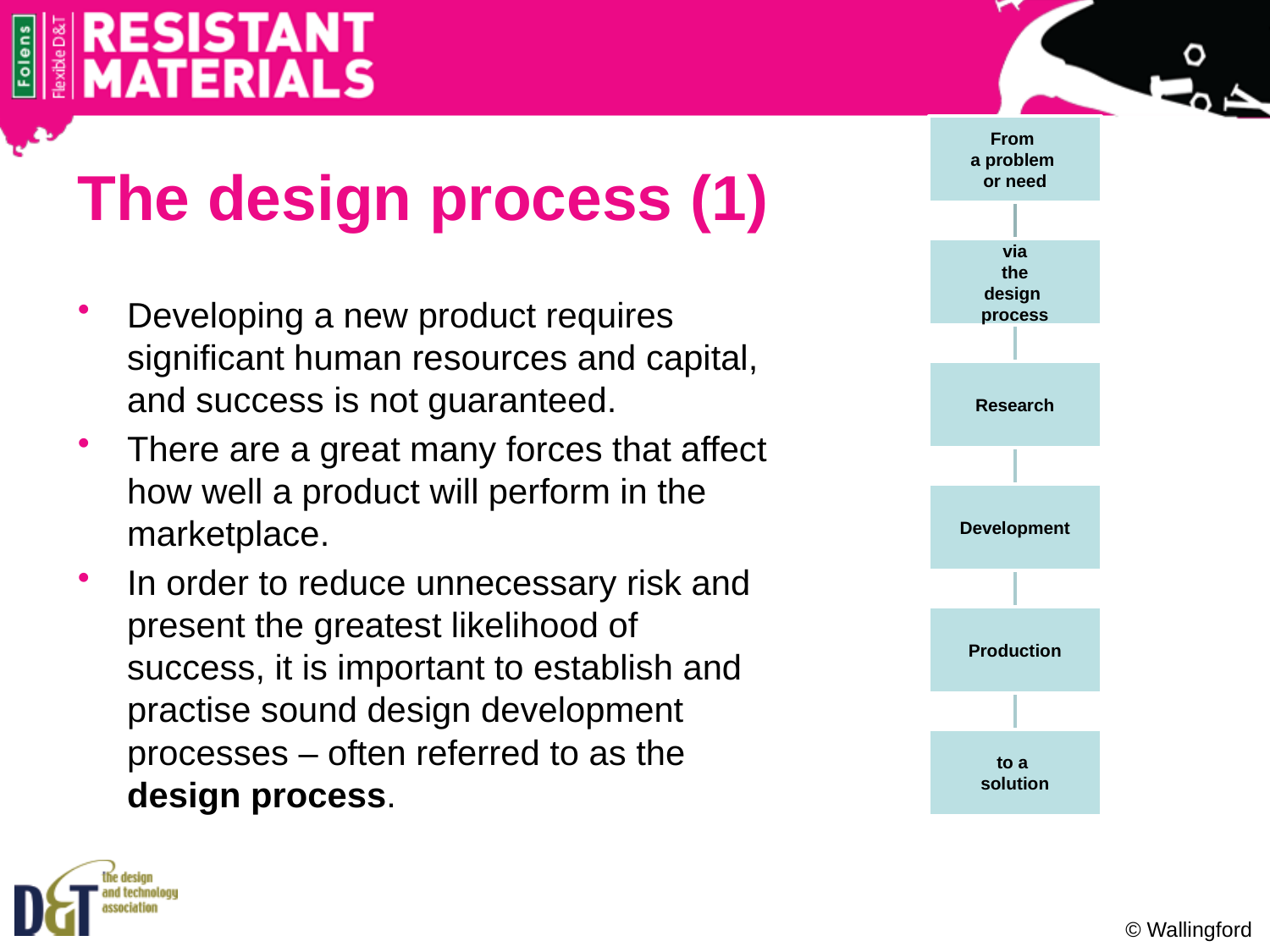

From
a problem
or need
via
the
design
process
Research
Development
Production
to a
solution
The design process (1)
Developing a new product requires significant human resources and capital, and success is not guaranteed.
There are a great many forces that affect how well a product will perform in the marketplace.
In order to reduce unnecessary risk and present the greatest likelihood of success, it is important to establish and practise sound design development processes – often referred to as the design process.

© Wallingford